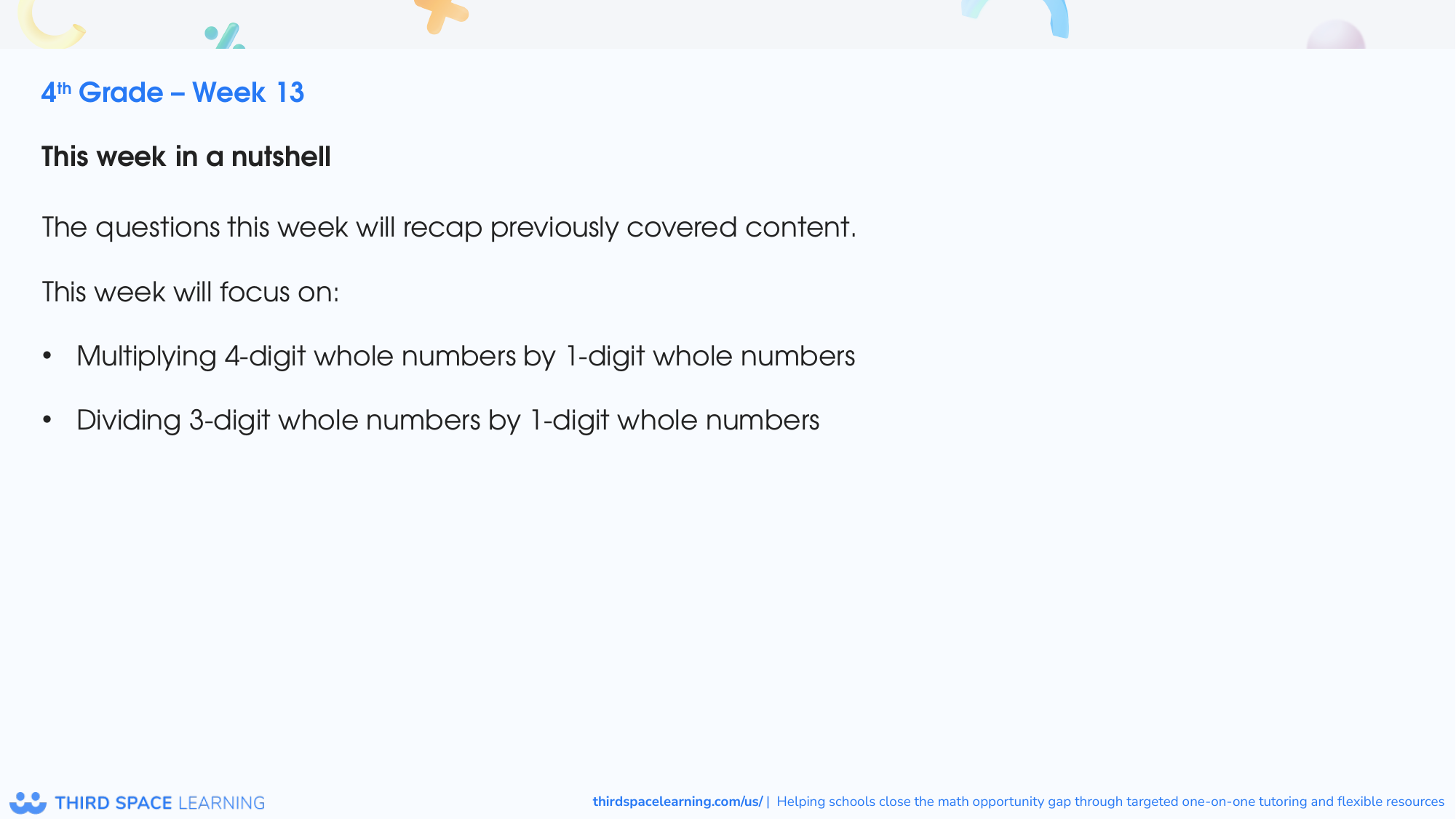

4th Grade – Week 13
This week in a nutshell
The questions this week will recap previously covered content.
This week will focus on:
Multiplying 4-digit whole numbers by 1-digit whole numbers
Dividing 3-digit whole numbers by 1-digit whole numbers